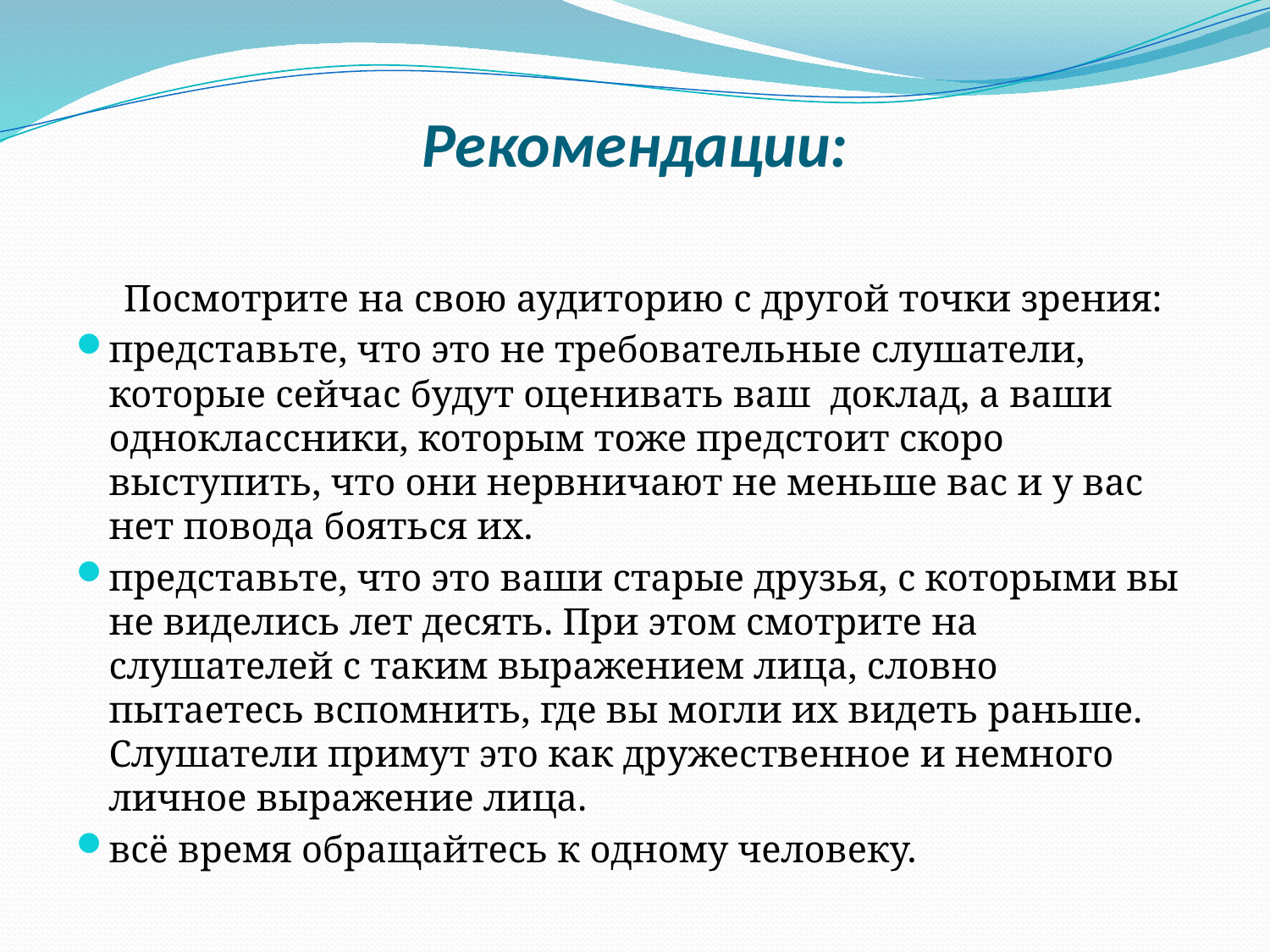

# Рекомендации:
     Посмотрите на свою аудиторию с другой точки зрения:
представьте, что это не требовательные слушатели, которые сейчас будут оценивать ваш  доклад, а ваши одноклассники, которым тоже предстоит скоро выступить, что они нервничают не меньше вас и у вас нет повода бояться их.
представьте, что это ваши старые друзья, с которыми вы не виделись лет десять. При этом смотрите на слушателей с таким выражением лица, словно пытаетесь вспомнить, где вы могли их видеть раньше. Слушатели примут это как дружественное и немного личное выражение лица.
всё время обращайтесь к одному человеку.